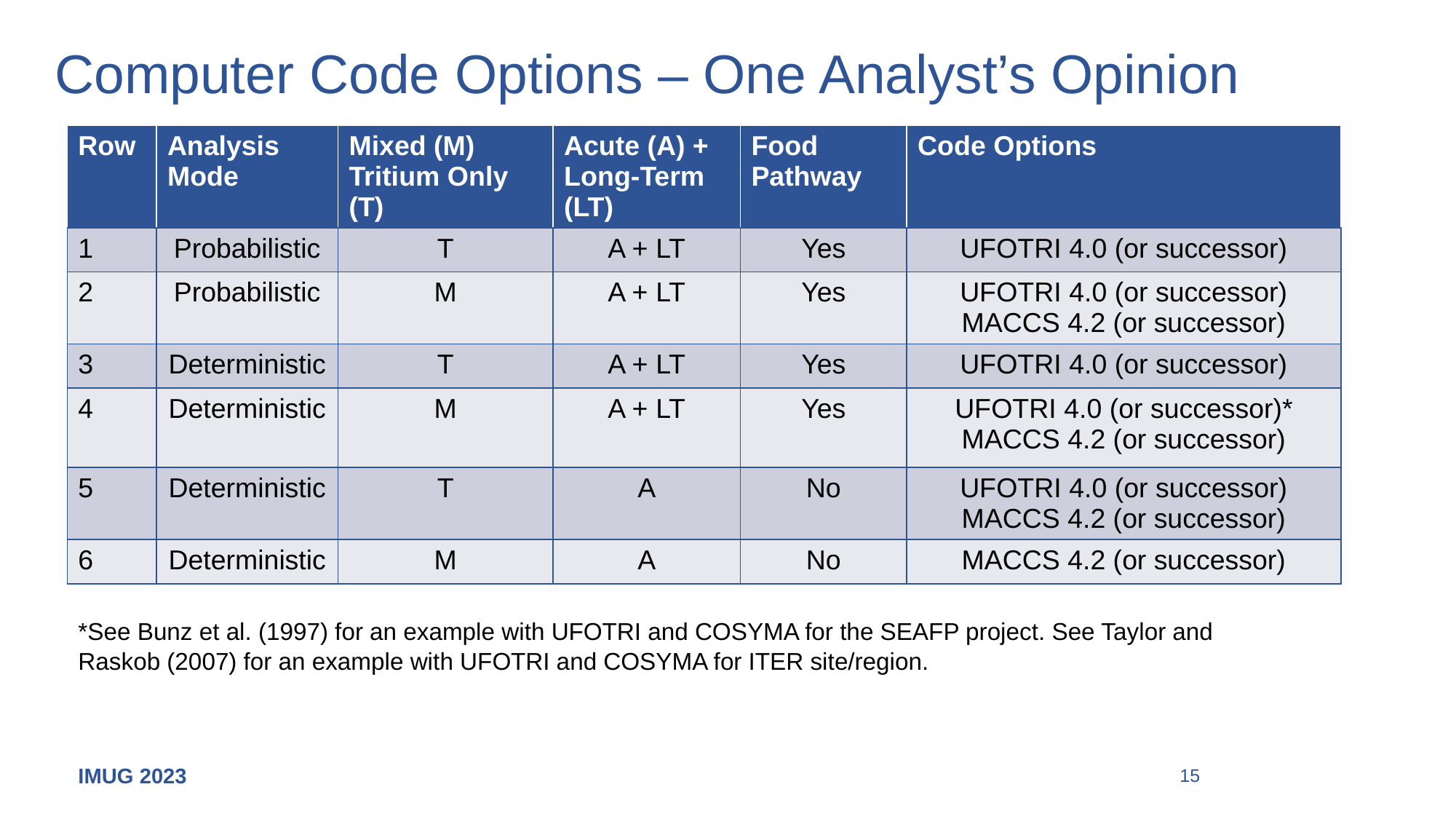

# Computer Code Options – One Analyst’s Opinion
| Row | Analysis Mode | Mixed (M) Tritium Only (T) | Acute (A) + Long-Term (LT) | Food Pathway | Code Options |
| --- | --- | --- | --- | --- | --- |
| 1 | Probabilistic | T | A + LT | Yes | UFOTRI 4.0 (or successor) |
| 2 | Probabilistic | M | A + LT | Yes | UFOTRI 4.0 (or successor) MACCS 4.2 (or successor) |
| 3 | Deterministic | T | A + LT | Yes | UFOTRI 4.0 (or successor) |
| 4 | Deterministic | M | A + LT | Yes | UFOTRI 4.0 (or successor)\* MACCS 4.2 (or successor) |
| 5 | Deterministic | T | A | No | UFOTRI 4.0 (or successor) MACCS 4.2 (or successor) |
| 6 | Deterministic | M | A | No | MACCS 4.2 (or successor) |
*See Bunz et al. (1997) for an example with UFOTRI and COSYMA for the SEAFP project. See Taylor and Raskob (2007) for an example with UFOTRI and COSYMA for ITER site/region.
IMUG 2023
15